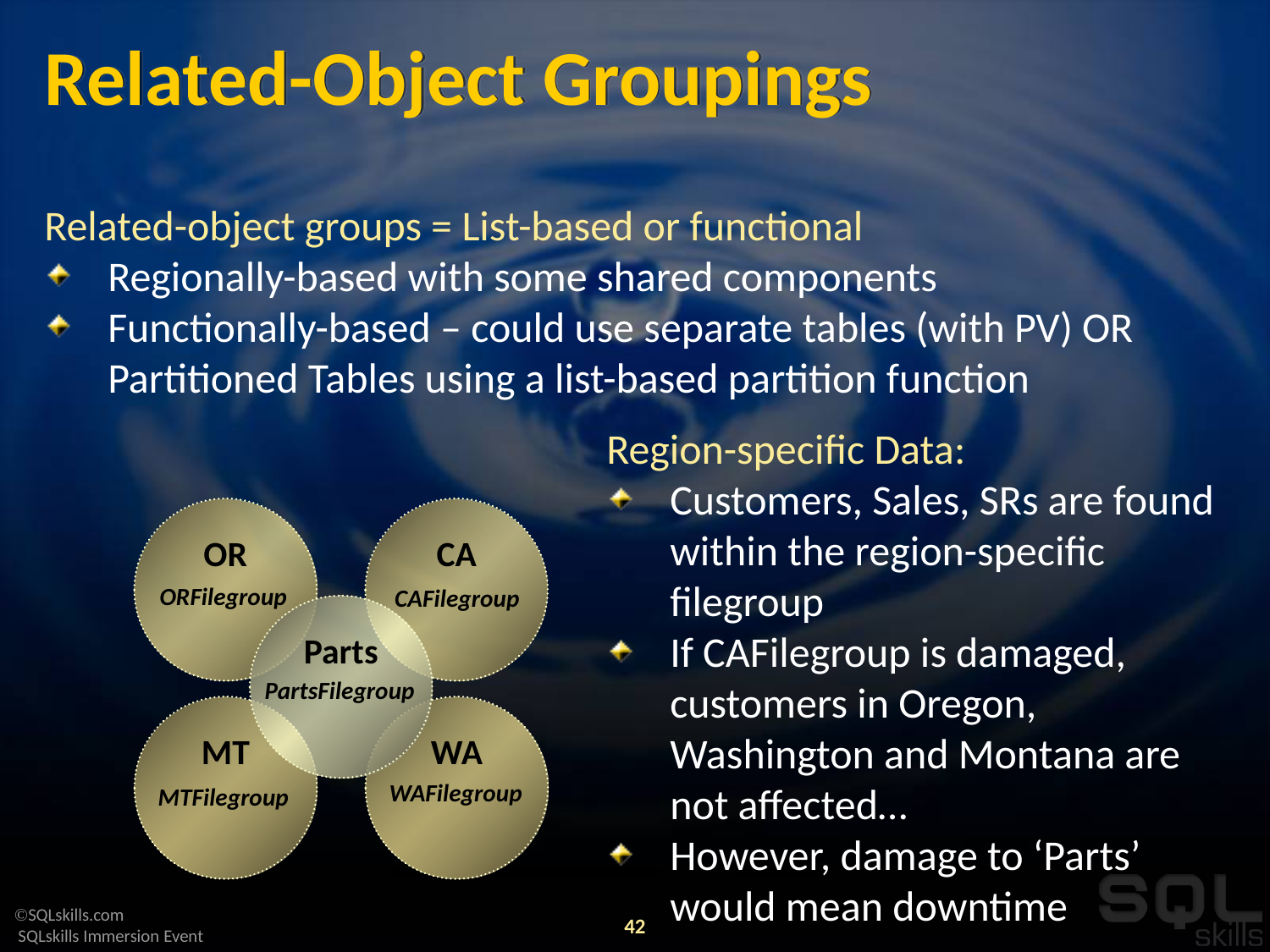

# Related-Object Groupings
Related-object groups = List-based or functional
Regionally-based with some shared components
Functionally-based – could use separate tables (with PV) OR Partitioned Tables using a list-based partition function

Region-specific Data:
Customers, Sales, SRs are found within the region-specific filegroup
If CAFilegroup is damaged, customers in Oregon, Washington and Montana are not affected…
However, damage to ‘Parts’ would mean downtime
OR
CA
ORFilegroup
CAFilegroup
Parts
PartsFilegroup
MT
WA
WAFilegroup
MTFilegroup
42